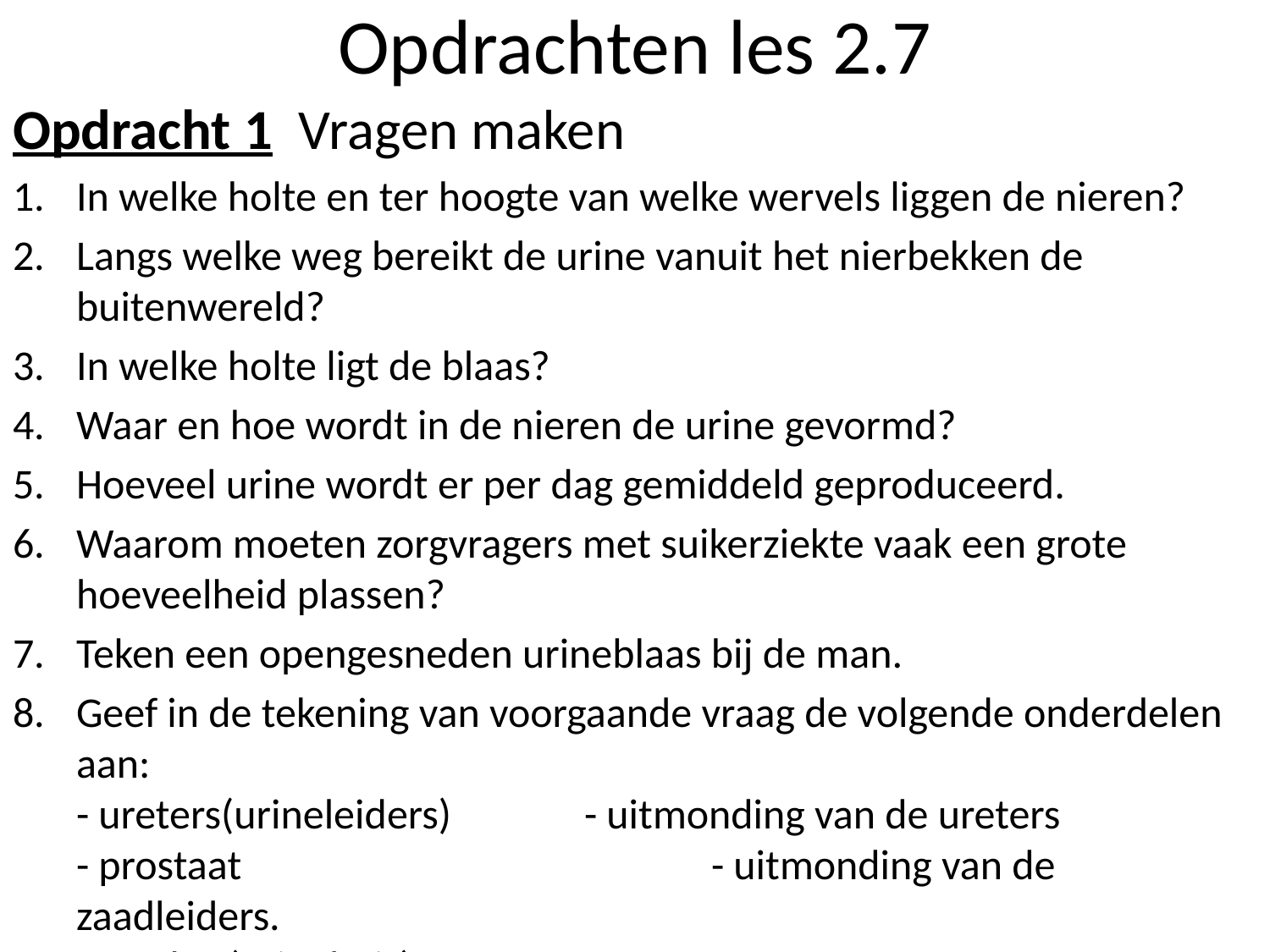

# Opdrachten les 2.7
Opdracht 1  Vragen maken
In welke holte en ter hoogte van welke wervels liggen de nieren?
Langs welke weg bereikt de urine vanuit het nierbekken de buitenwereld?
In welke holte ligt de blaas?
Waar en hoe wordt in de nieren de urine gevormd?
Hoeveel urine wordt er per dag gemiddeld geproduceerd.
Waarom moeten zorgvragers met suikerziekte vaak een grote hoeveelheid plassen?
Teken een opengesneden urineblaas bij de man.
Geef in de tekening van voorgaande vraag de volgende onderdelen aan:
- ureters(urineleiders)		- uitmonding van de ureters
- prostaat				- uitmonding van de zaadleiders.
- urethra(urinebuis)